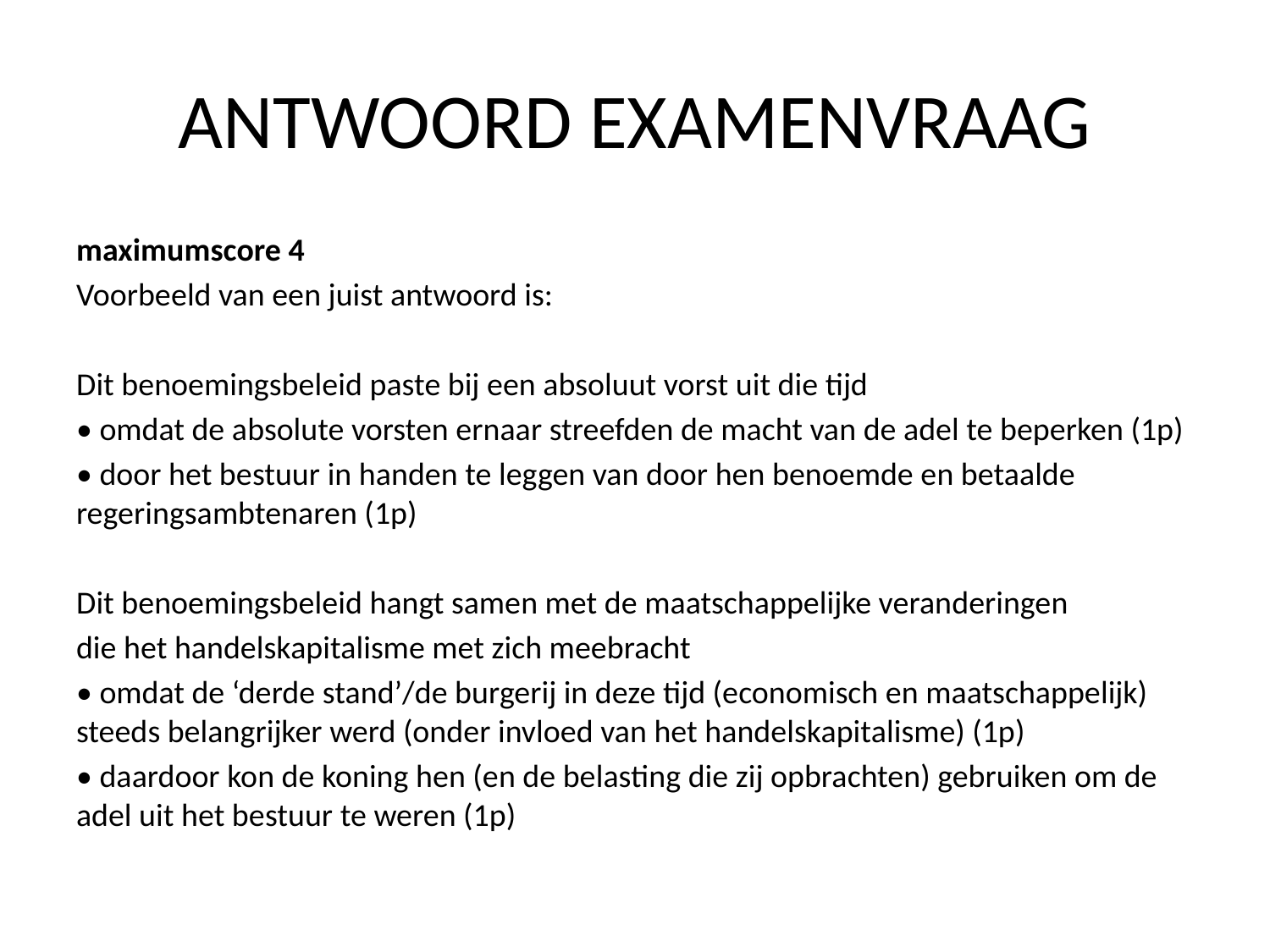

# ANTWOORD EXAMENVRAAG
maximumscore 4
Voorbeeld van een juist antwoord is:

Dit benoemingsbeleid paste bij een absoluut vorst uit die tijd
• omdat de absolute vorsten ernaar streefden de macht van de adel te beperken (1p)
• door het bestuur in handen te leggen van door hen benoemde en betaalde regeringsambtenaren (1p)

Dit benoemingsbeleid hangt samen met de maatschappelijke veranderingen
die het handelskapitalisme met zich meebracht
• omdat de ‘derde stand’/de burgerij in deze tijd (economisch en maatschappelijk) steeds belangrijker werd (onder invloed van het handelskapitalisme) (1p)
• daardoor kon de koning hen (en de belasting die zij opbrachten) gebruiken om de adel uit het bestuur te weren (1p)